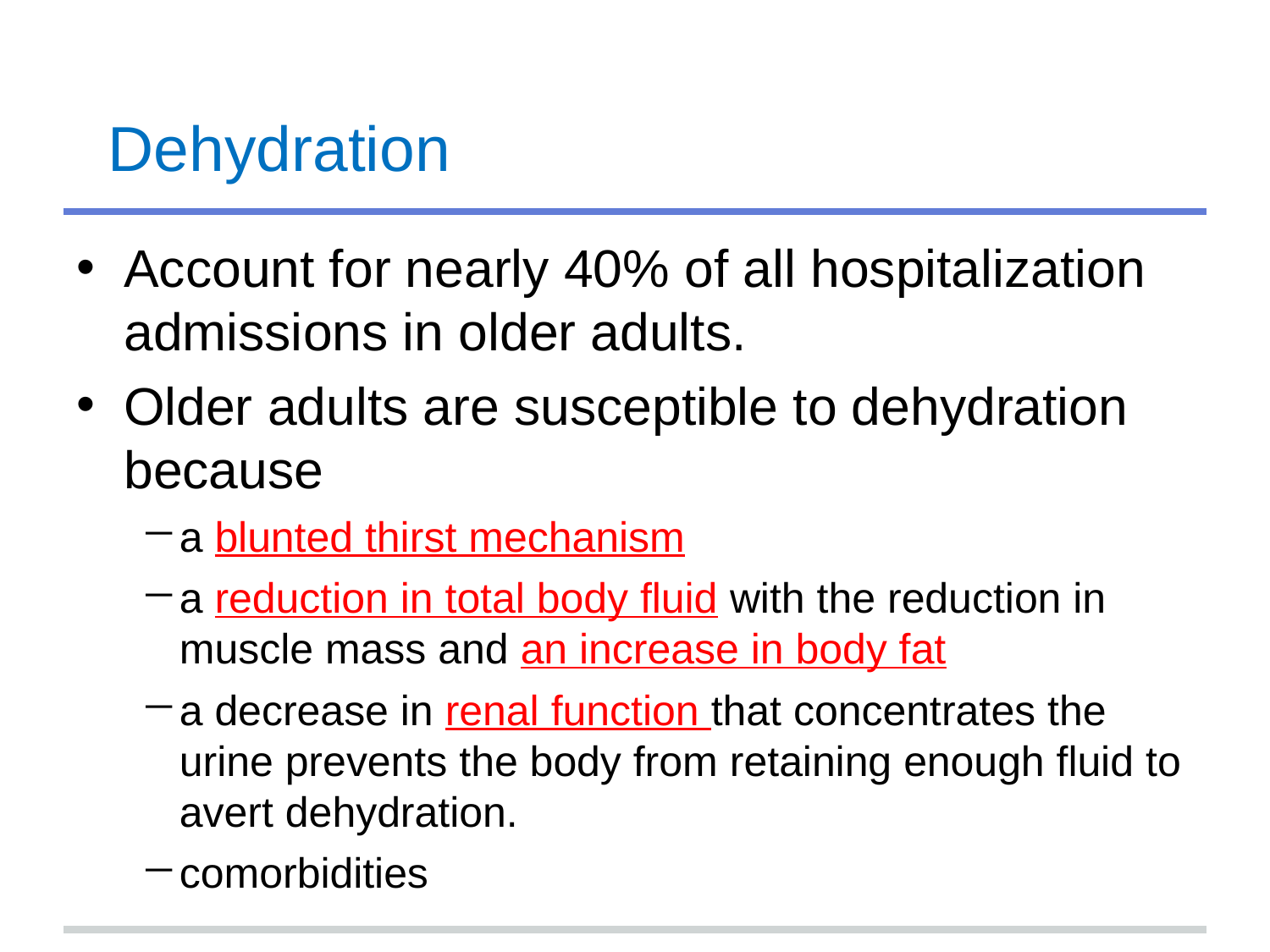

# Dehydration
Account for nearly 40% of all hospitalization admissions in older adults.
Older adults are susceptible to dehydration because
a blunted thirst mechanism
a reduction in total body fluid with the reduction in muscle mass and an increase in body fat
a decrease in renal function that concentrates the urine prevents the body from retaining enough fluid to avert dehydration.
comorbidities